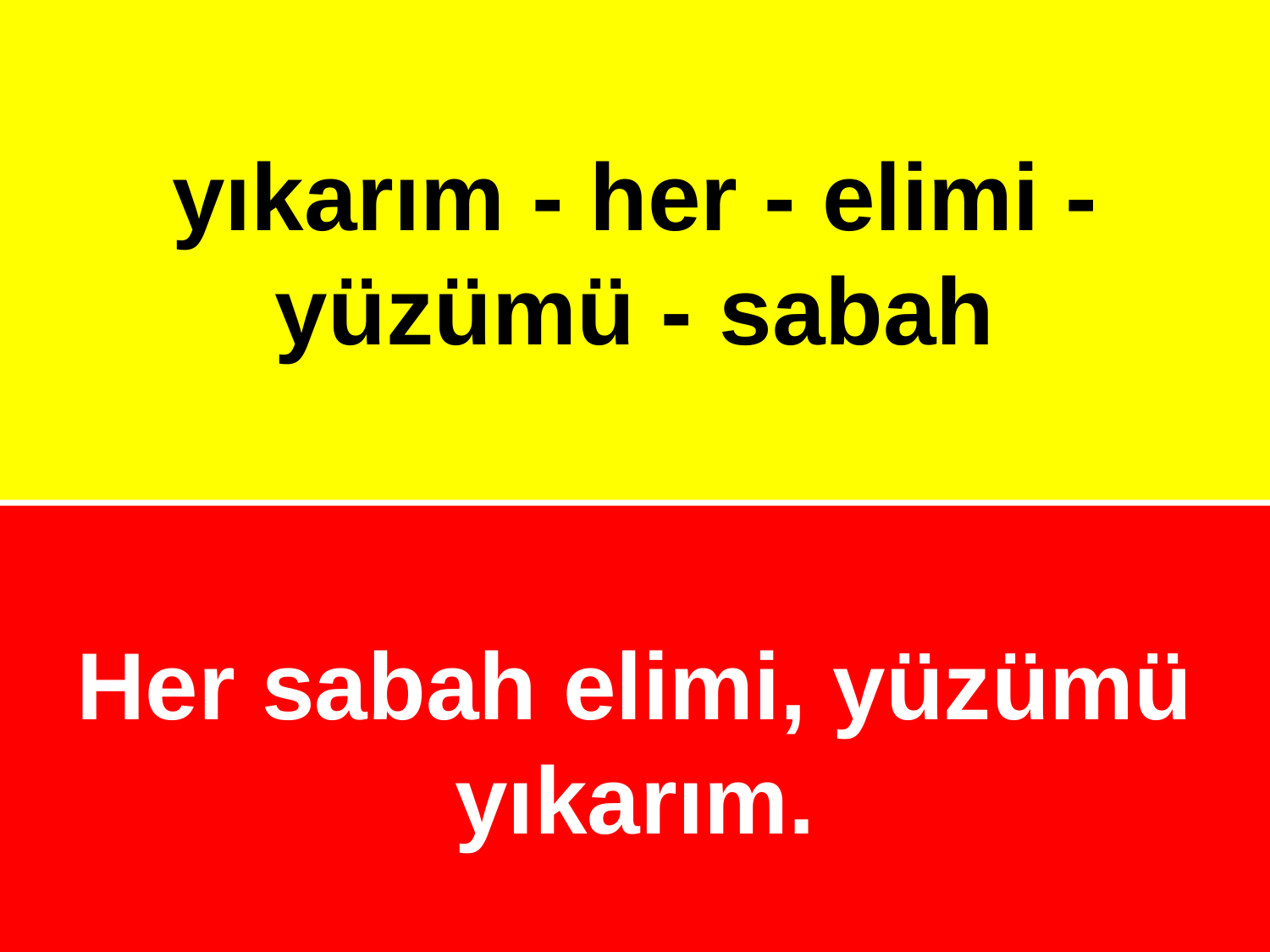

# yıkarım - her - elimi - yüzümü - sabah

Her sabah elimi, yüzümü yıkarım.